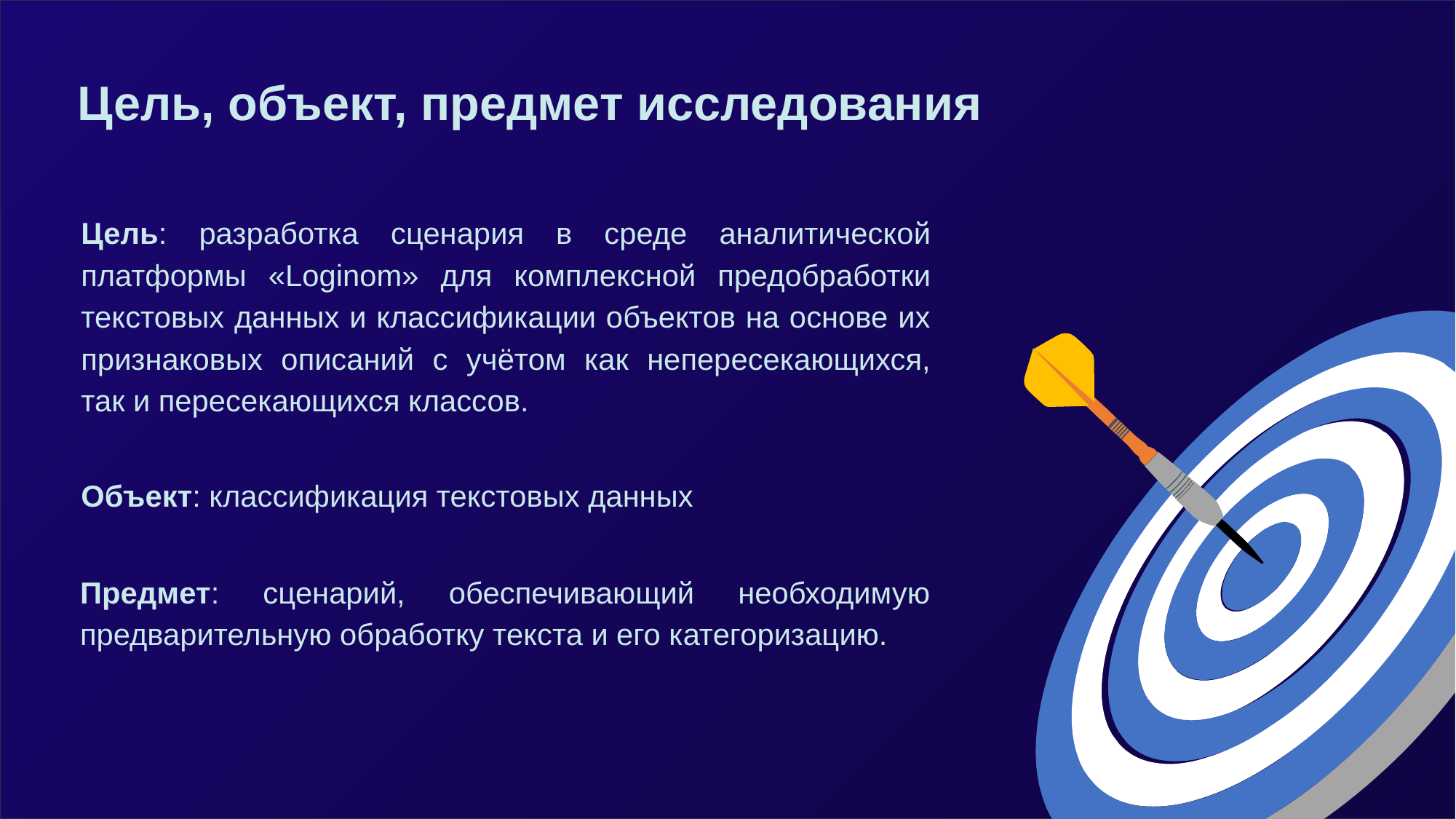

# Цель, объект, предмет исследования
Цель: разработка сценария в среде аналитической платформы «Loginom» для комплексной предобработки текстовых данных и классификации объектов на основе их признаковых описаний с учётом как непересекающихся, так и пересекающихся классов.

Объект: классификация текстовых данных
Предмет: сценарий, обеспечивающий необходимую предварительную обработку текста и его категоризацию.